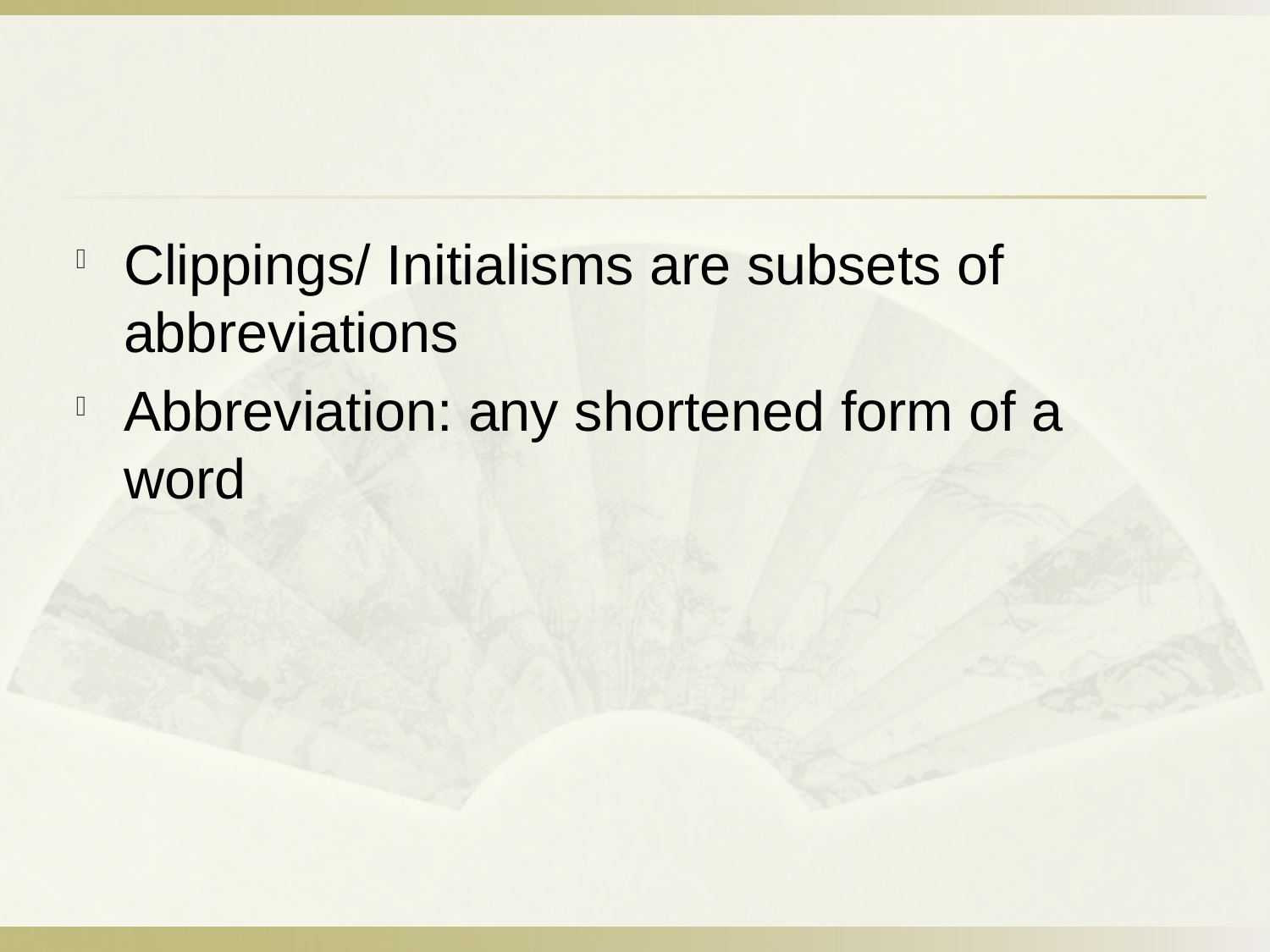

#
Clippings/ Initialisms are subsets of abbreviations
Abbreviation: any shortened form of a word